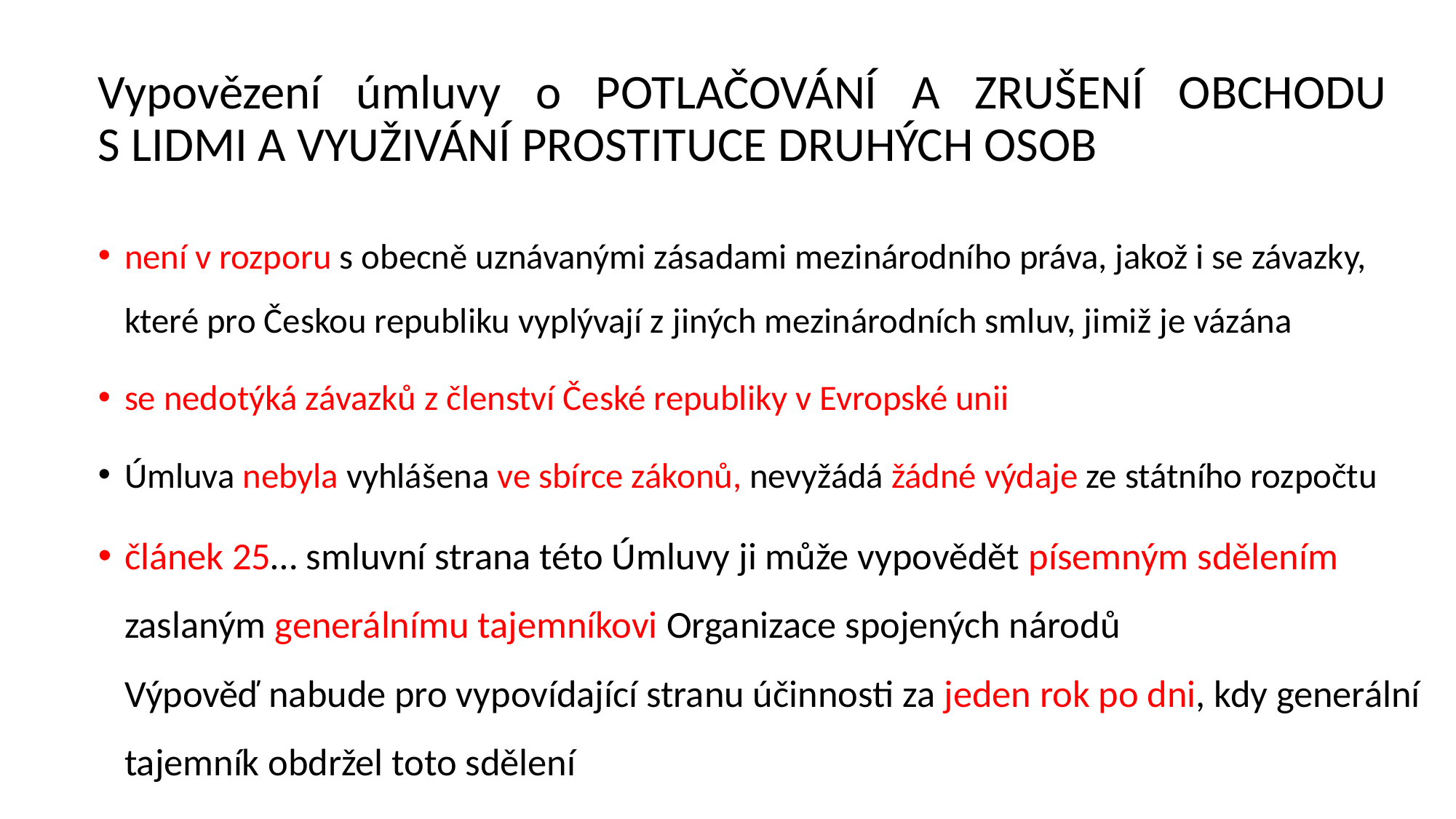

# Vypovězení úmluvy o POTLAČOVÁNÍ A ZRUŠENÍ OBCHODU S LIDMI A VYUŽIVÁNÍ PROSTITUCE DRUHÝCH OSOB
není v rozporu s obecně uznávanými zásadami mezinárodního práva, jakož i se závazky, které pro Českou republiku vyplývají z jiných mezinárodních smluv, jimiž je vázána
se nedotýká závazků z členství České republiky v Evropské unii
Úmluva nebyla vyhlášena ve sbírce zákonů, nevyžádá žádné výdaje ze státního rozpočtu
článek 25… smluvní strana této Úmluvy ji může vypovědět písemným sdělením zaslaným generálnímu tajemníkovi Organizace spojených národů
Výpověď nabude pro vypovídající stranu účinnosti za jeden rok po dni, kdy generální tajemník obdržel toto sdělení